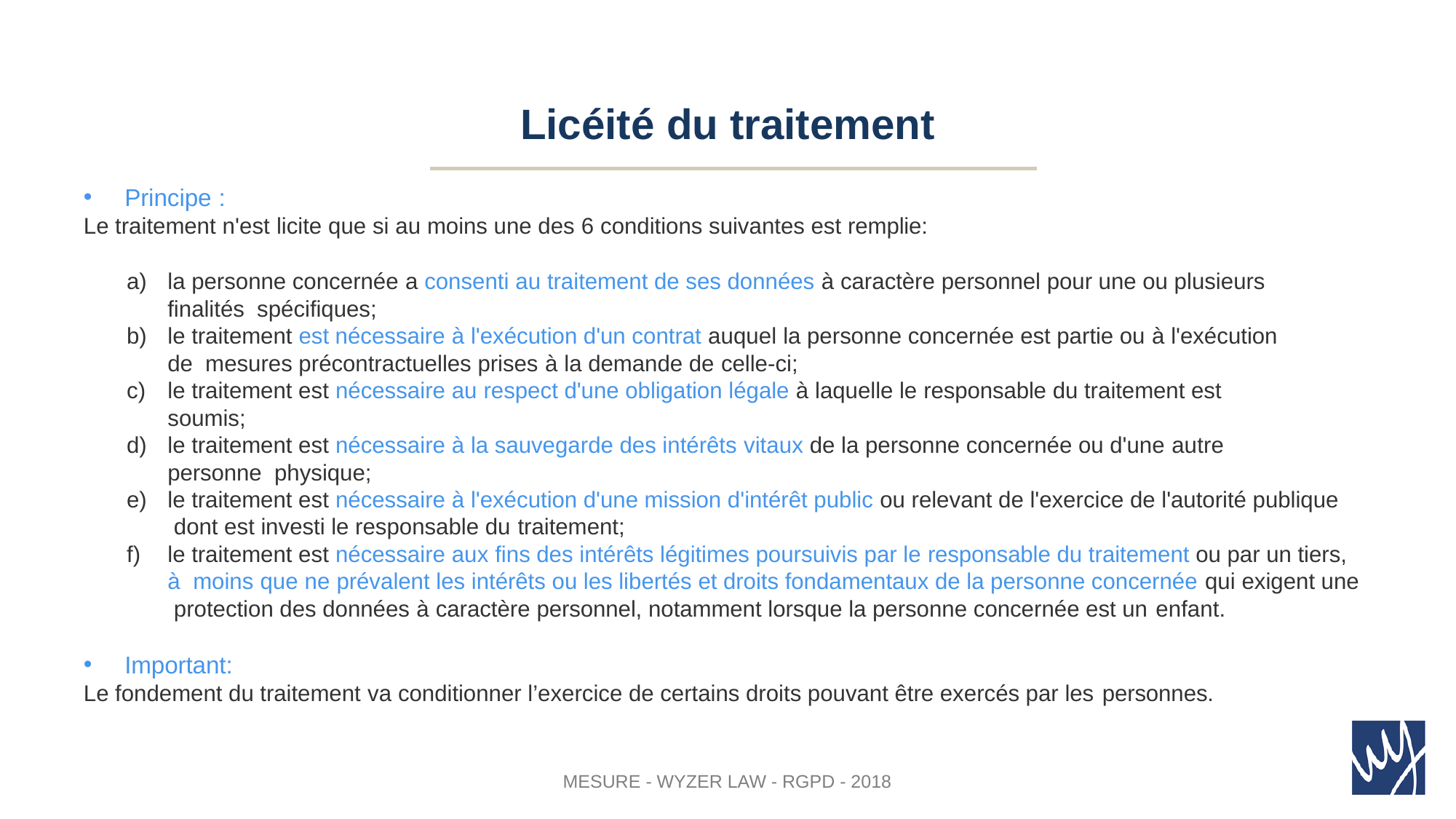

Licéité du traitement

Principe :
Le traitement n'est licite que si au moins une des 6 conditions suivantes est remplie:

la personne concernée a consenti au traitement de ses données à caractère personnel pour une ou plusieurs finalités  spécifiques;
le traitement est nécessaire à l'exécution d'un contrat auquel la personne concernée est partie ou à l'exécution de  mesures précontractuelles prises à la demande de celle-ci;
le traitement est nécessaire au respect d'une obligation légale à laquelle le responsable du traitement est soumis;
le traitement est nécessaire à la sauvegarde des intérêts vitaux de la personne concernée ou d'une autre personne  physique;
le traitement est nécessaire à l'exécution d'une mission d'intérêt public ou relevant de l'exercice de l'autorité publique  dont est investi le responsable du traitement;
le traitement est nécessaire aux fins des intérêts légitimes poursuivis par le responsable du traitement ou par un tiers, à  moins que ne prévalent les intérêts ou les libertés et droits fondamentaux de la personne concernée qui exigent une  protection des données à caractère personnel, notamment lorsque la personne concernée est un enfant.

Important:
Le fondement du traitement va conditionner l’exercice de certains droits pouvant être exercés par les personnes.
MESURE - WYZER LAW - RGPD - 2018